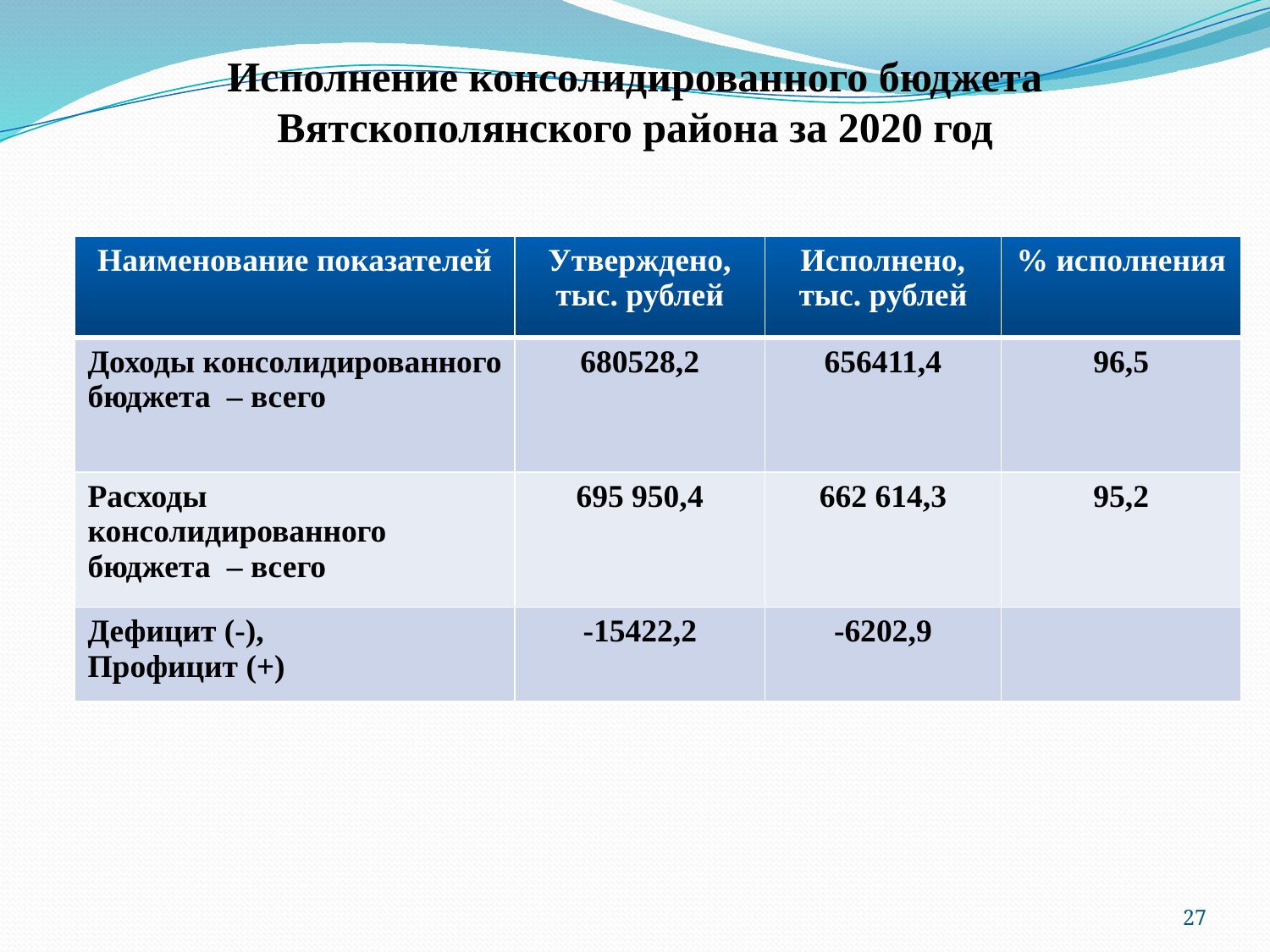

# Исполнение консолидированного бюджета Вятскополянского района за 2020 год
| Наименование показателей | Утверждено, тыс. рублей | Исполнено, тыс. рублей | % исполнения |
| --- | --- | --- | --- |
| Доходы консолидированного бюджета – всего | 680528,2 | 656411,4 | 96,5 |
| Расходы консолидированного бюджета – всего | 695 950,4 | 662 614,3 | 95,2 |
| Дефицит (-), Профицит (+) | -15422,2 | -6202,9 |  |
27